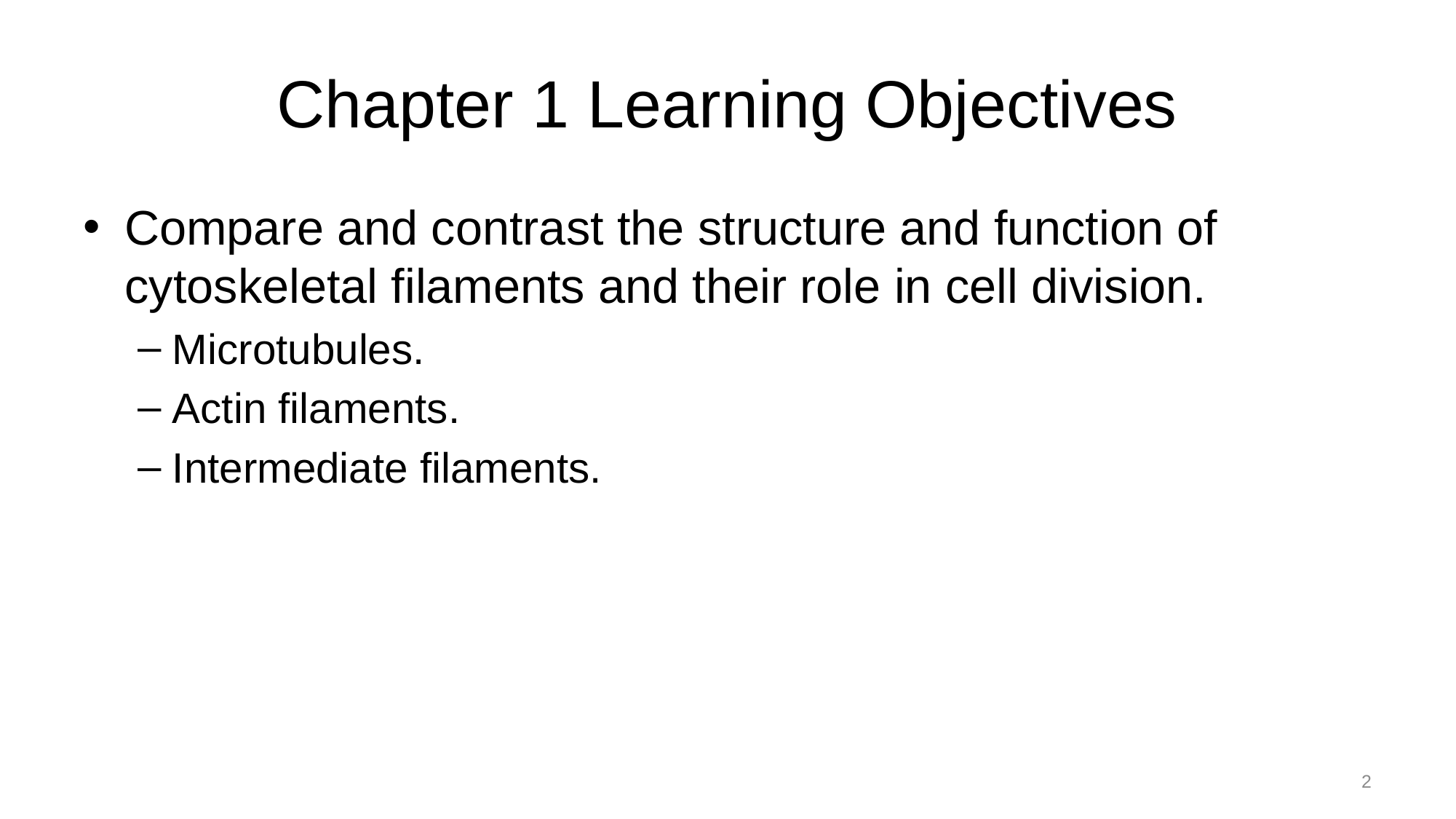

# Chapter 1 Learning Objectives
Compare and contrast the structure and function of cytoskeletal filaments and their role in cell division.
Microtubules.
Actin filaments.
Intermediate filaments.
2